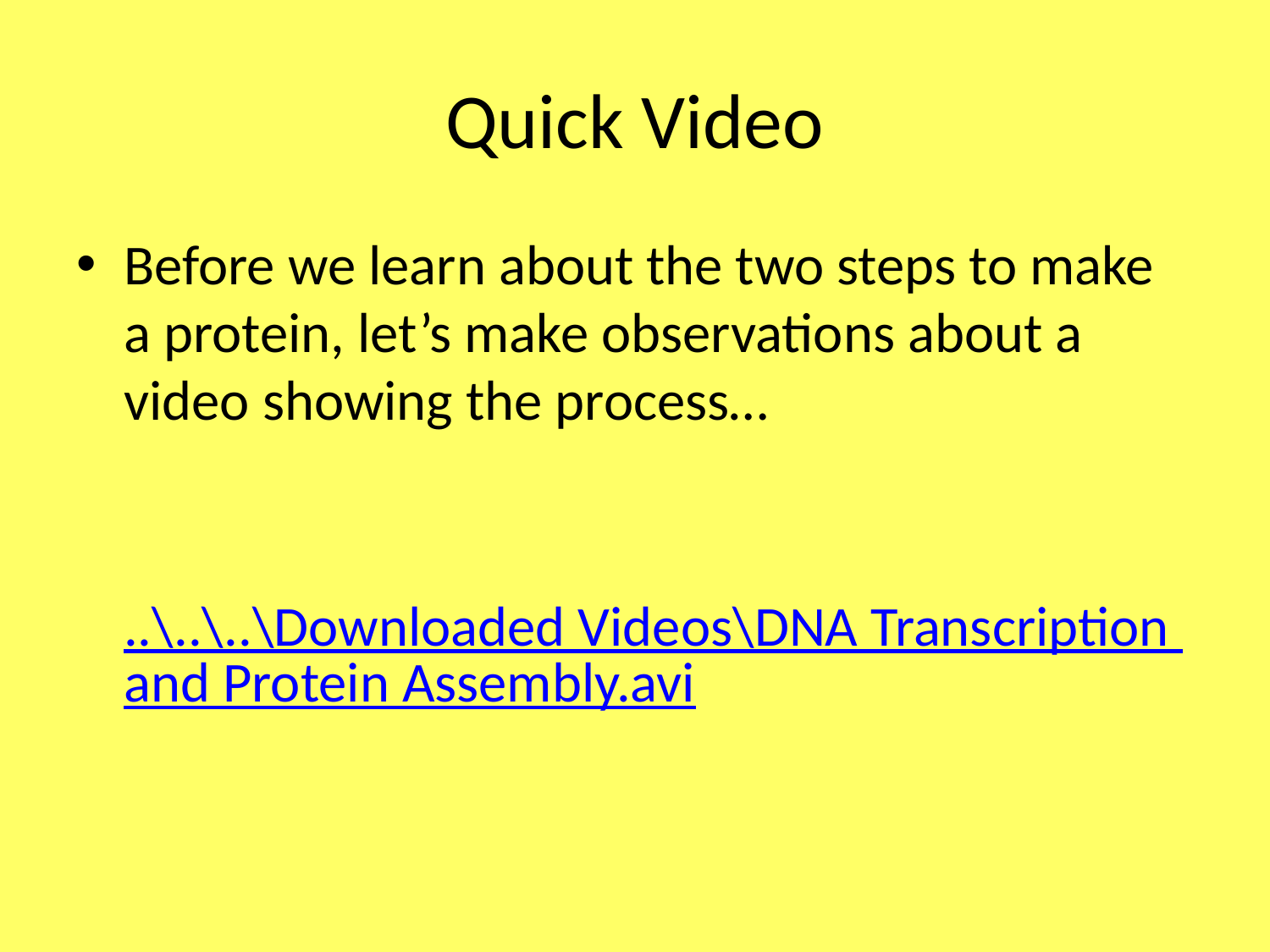

# Quick Video
Before we learn about the two steps to make a protein, let’s make observations about a video showing the process…

	..\..\..\Downloaded Videos\DNA Transcription and Protein Assembly.avi